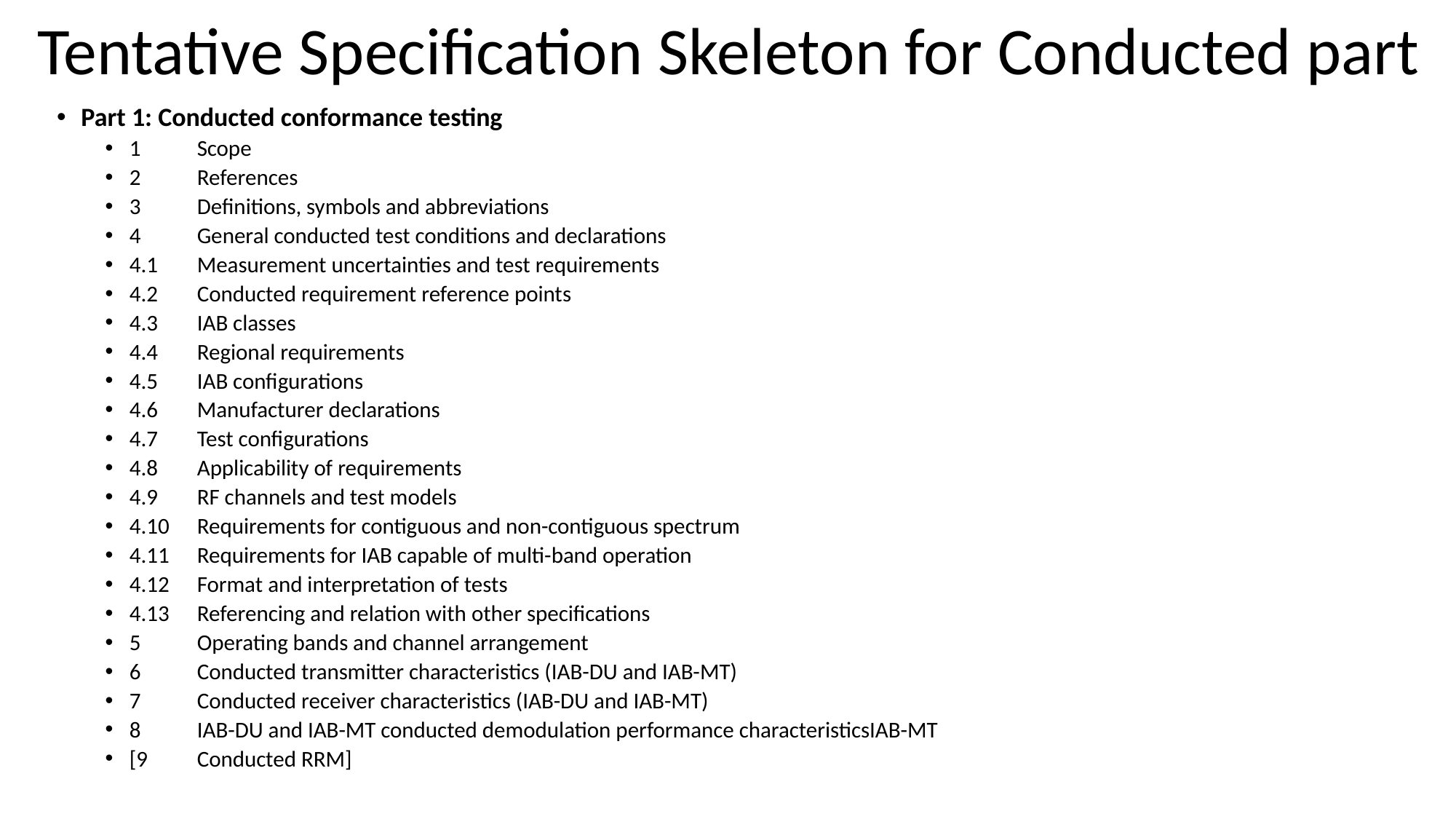

# Tentative Specification Skeleton for Conducted part
Part 1: Conducted conformance testing
1	Scope
2	References
3	Definitions, symbols and abbreviations
4	General conducted test conditions and declarations
4.1		Measurement uncertainties and test requirements
4.2		Conducted requirement reference points
4.3		IAB classes
4.4		Regional requirements
4.5		IAB configurations
4.6		Manufacturer declarations
4.7		Test configurations
4.8		Applicability of requirements
4.9		RF channels and test models
4.10	Requirements for contiguous and non-contiguous spectrum
4.11	Requirements for IAB capable of multi-band operation
4.12	Format and interpretation of tests
4.13 	Referencing and relation with other specifications
5	Operating bands and channel arrangement
6	Conducted transmitter characteristics (IAB-DU and IAB-MT)
7	Conducted receiver characteristics (IAB-DU and IAB-MT)
8	IAB-DU and IAB-MT conducted demodulation performance characteristicsIAB-MT
[9	Conducted RRM]